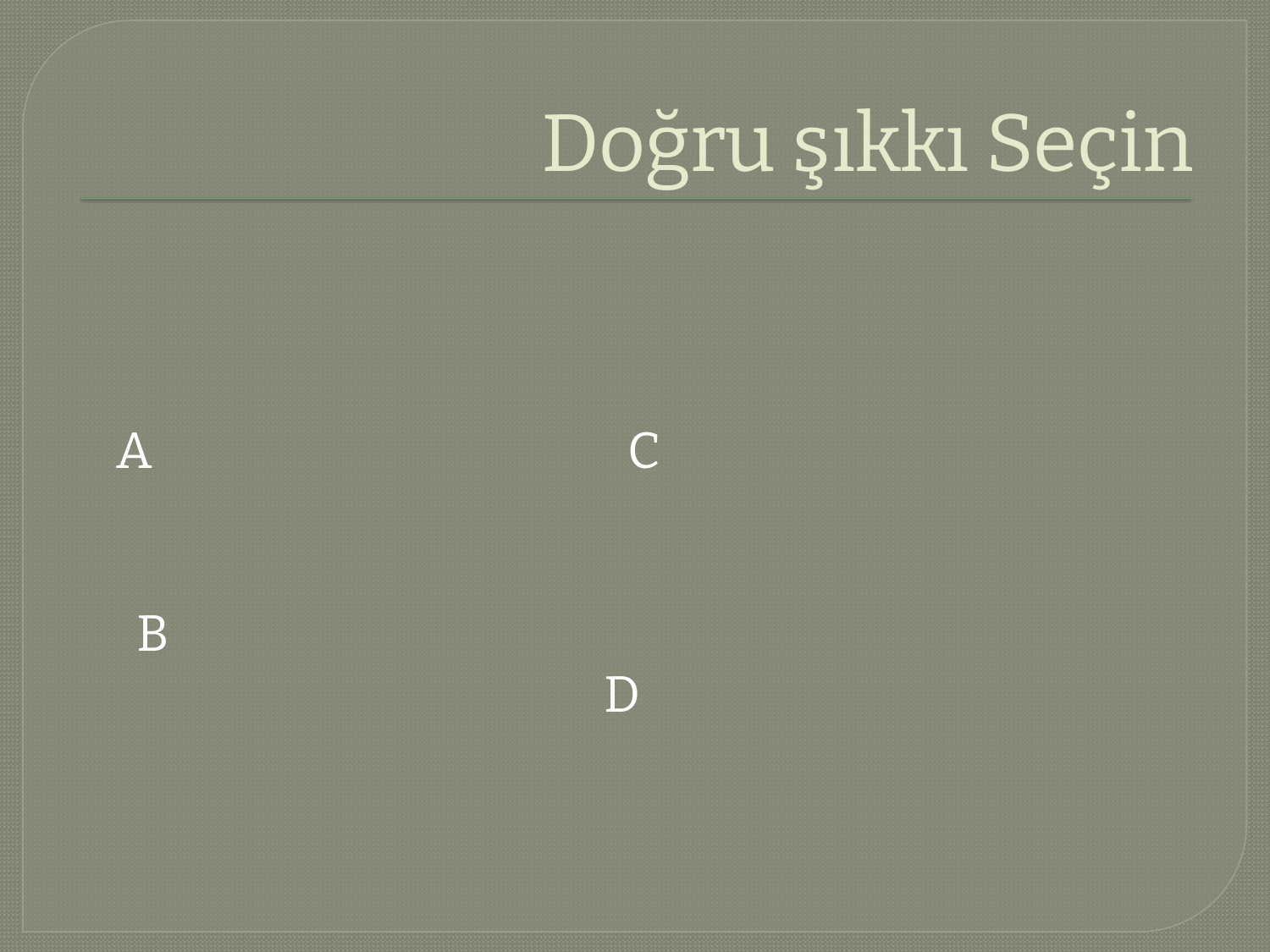

# Doğru şıkkı Seçin

    A                                               C

      B
                                                    D